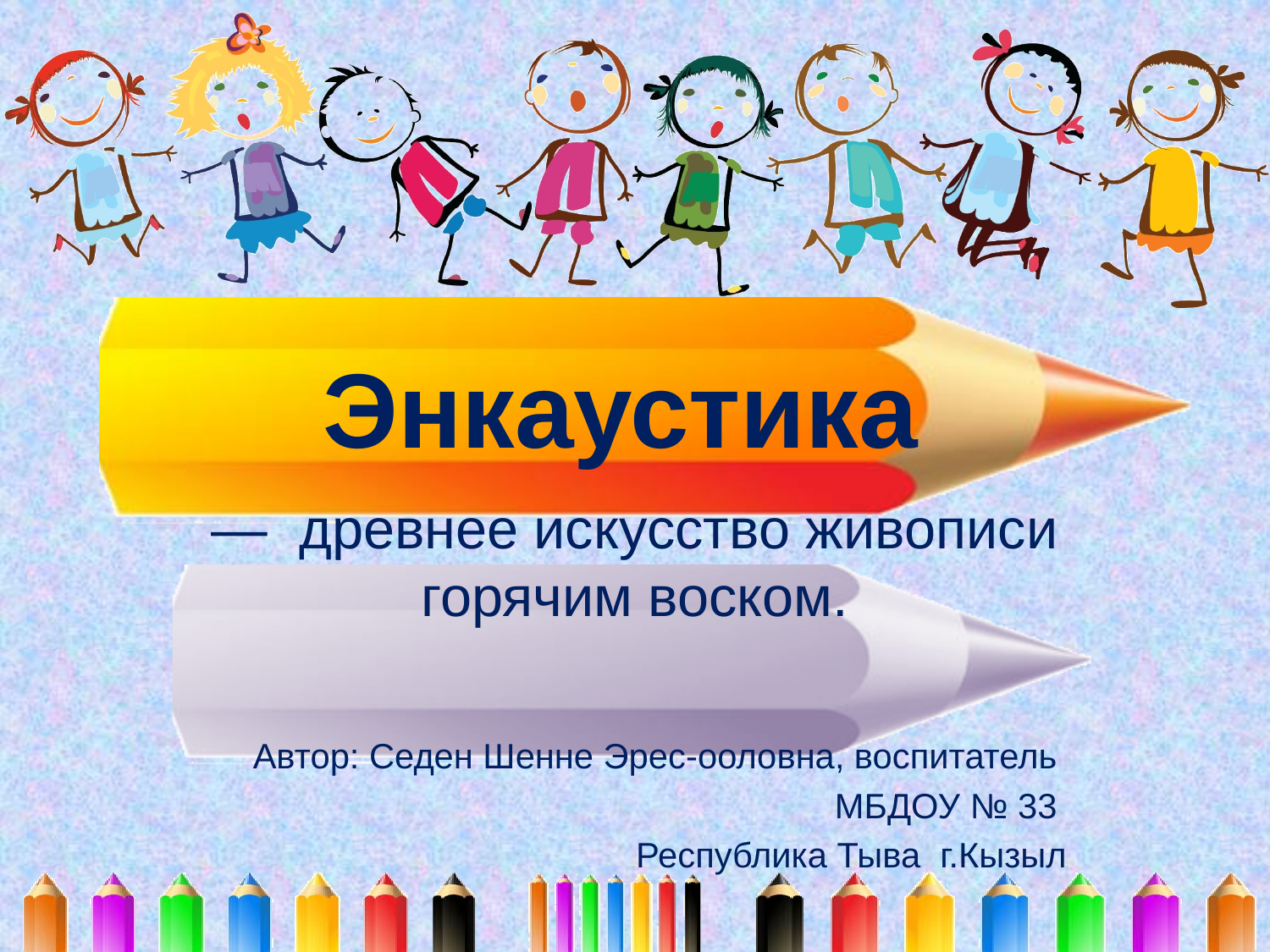

# Энкаустика
—  древнее искусство живописи горячим воском.

Автор: Седен Шенне Эрес-ооловна, воспитатель
МБДОУ № 33
Республика Тыва  г.Кызыл